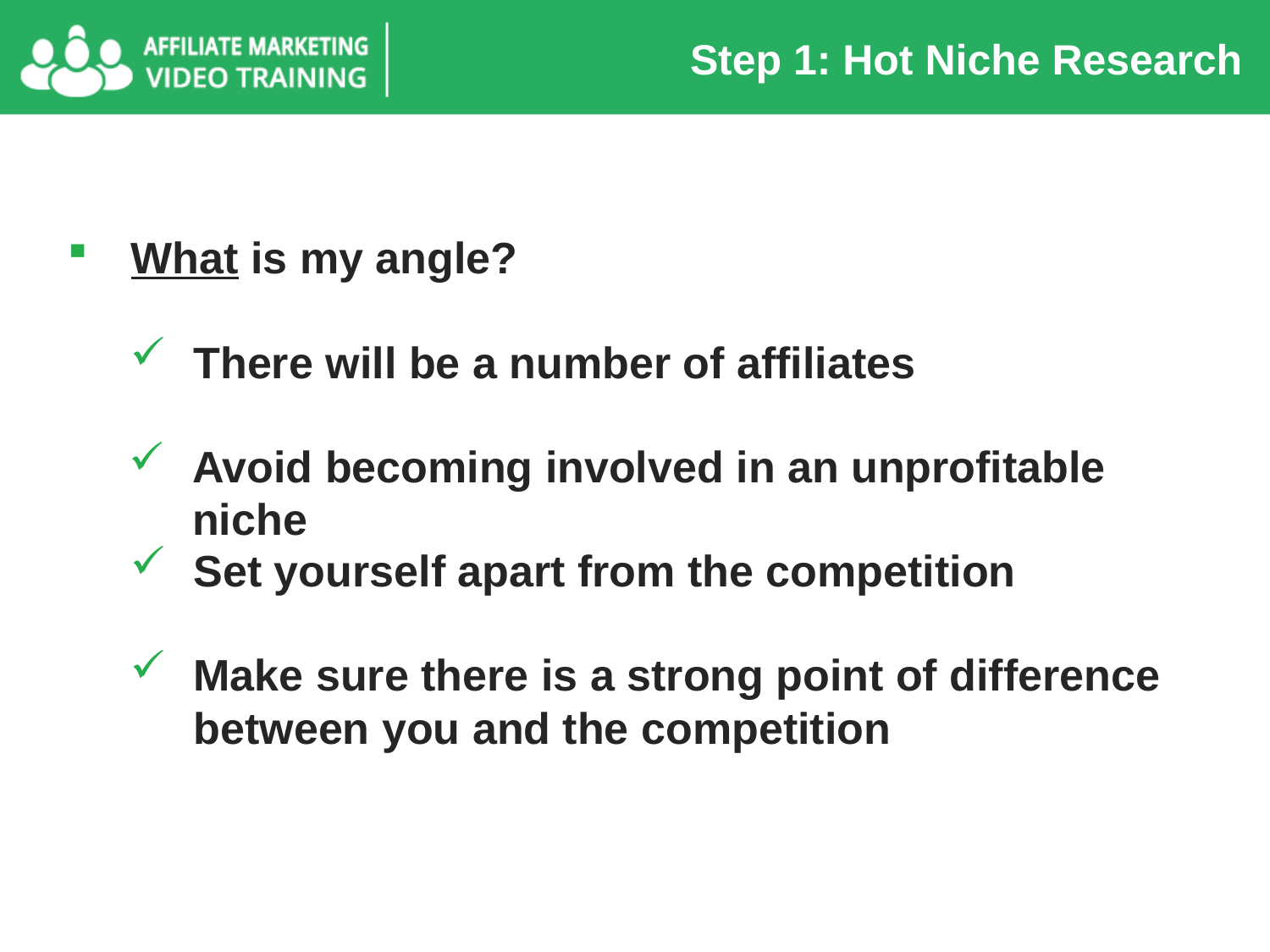

Step 1: Hot Niche Research
What is my angle?
There will be a number of affiliates
Avoid becoming involved in an unprofitable niche
Set yourself apart from the competition
Make sure there is a strong point of difference between you and the competition